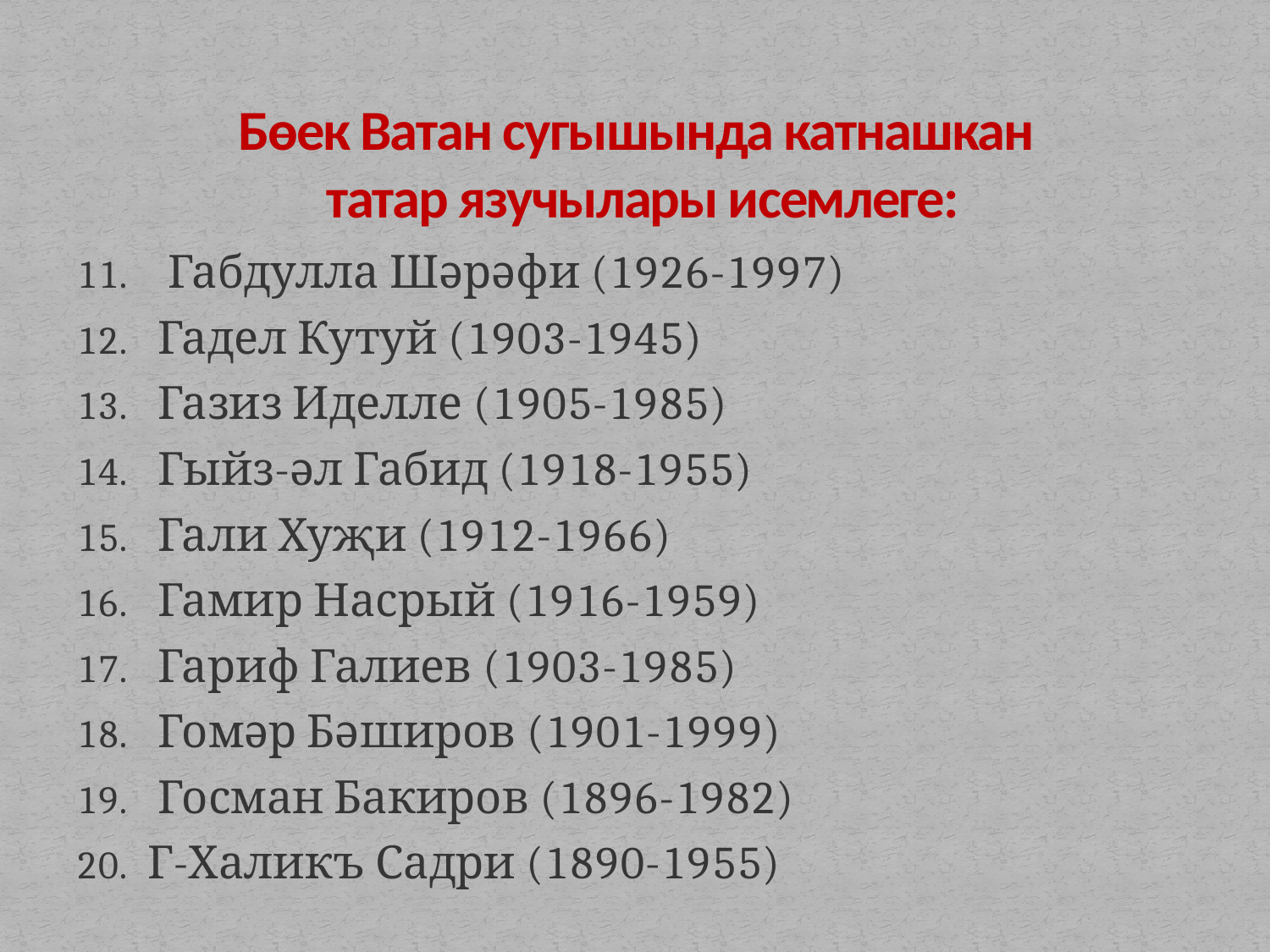

# Бөек Ватан сугышында катнашкан татар язучылары исемлеге:
  Габдулла Шәрәфи (1926-1997)
 Гадел Кутуй (1903-1945)
 Газиз Иделле (1905-1985)
 Гыйз-әл Габид (1918-1955)
 Гали Хуҗи (1912-1966)
 Гамир Насрый (1916-1959)
 Гариф Галиев (1903-1985)
 Гомәр Бәширов (1901-1999)
 Госман Бакиров (1896-1982)
Г-Халикъ Садри (1890-1955)